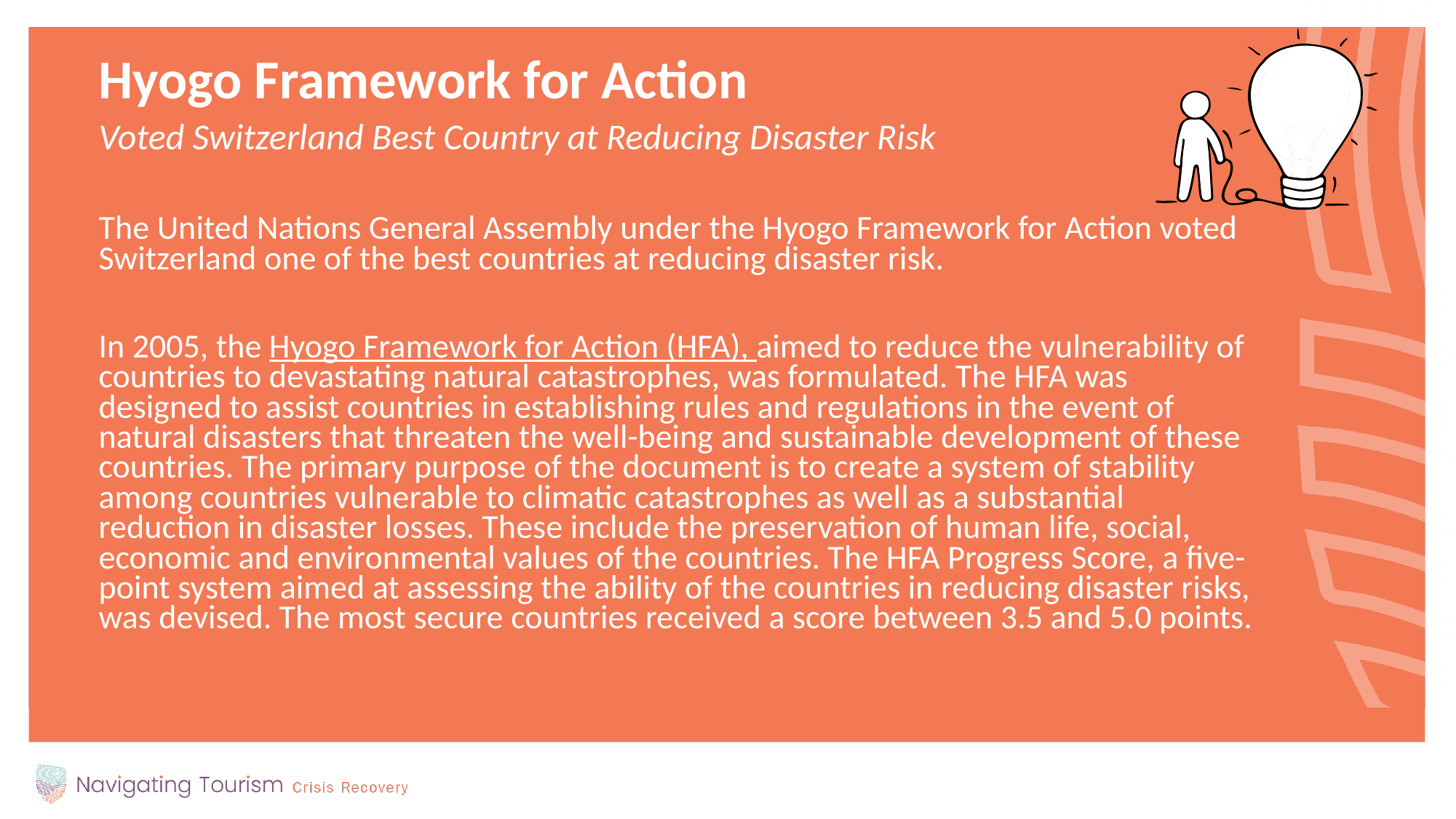

Hyogo Framework for Action
Voted Switzerland Best Country at Reducing Disaster Risk
The United Nations General Assembly under the Hyogo Framework for Action voted Switzerland one of the best countries at reducing disaster risk.

In 2005, the Hyogo Framework for Action (HFA), aimed to reduce the vulnerability of countries to devastating natural catastrophes, was formulated. The HFA was designed to assist countries in establishing rules and regulations in the event of natural disasters that threaten the well-being and sustainable development of these countries. The primary purpose of the document is to create a system of stability among countries vulnerable to climatic catastrophes as well as a substantial reduction in disaster losses. These include the preservation of human life, social, economic and environmental values of the countries. The HFA Progress Score, a five-point system aimed at assessing the ability of the countries in reducing disaster risks, was devised. The most secure countries received a score between 3.5 and 5.0 points.